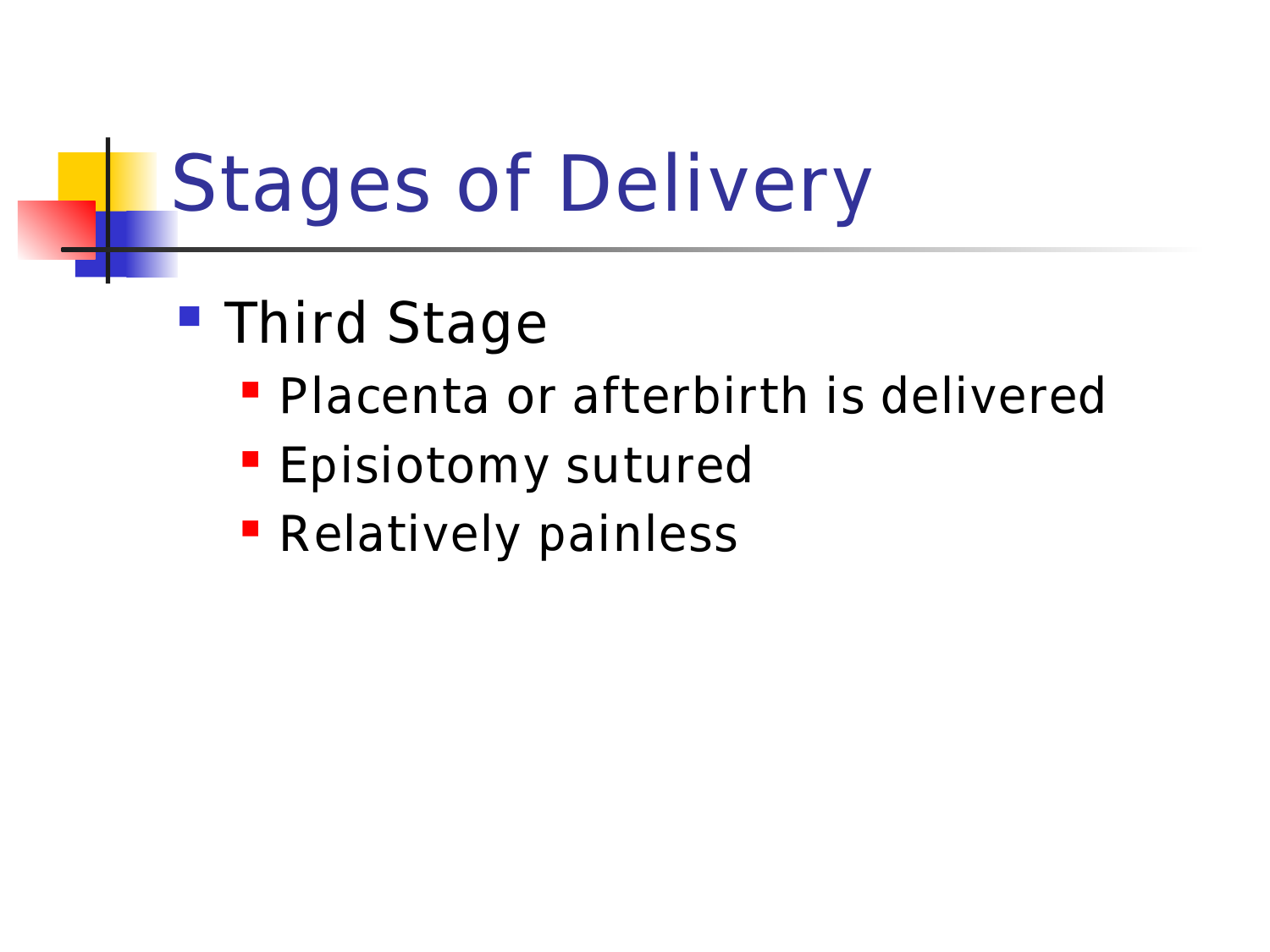

# Stages of Delivery
Third Stage
Placenta or afterbirth is delivered
Episiotomy sutured
Relatively painless